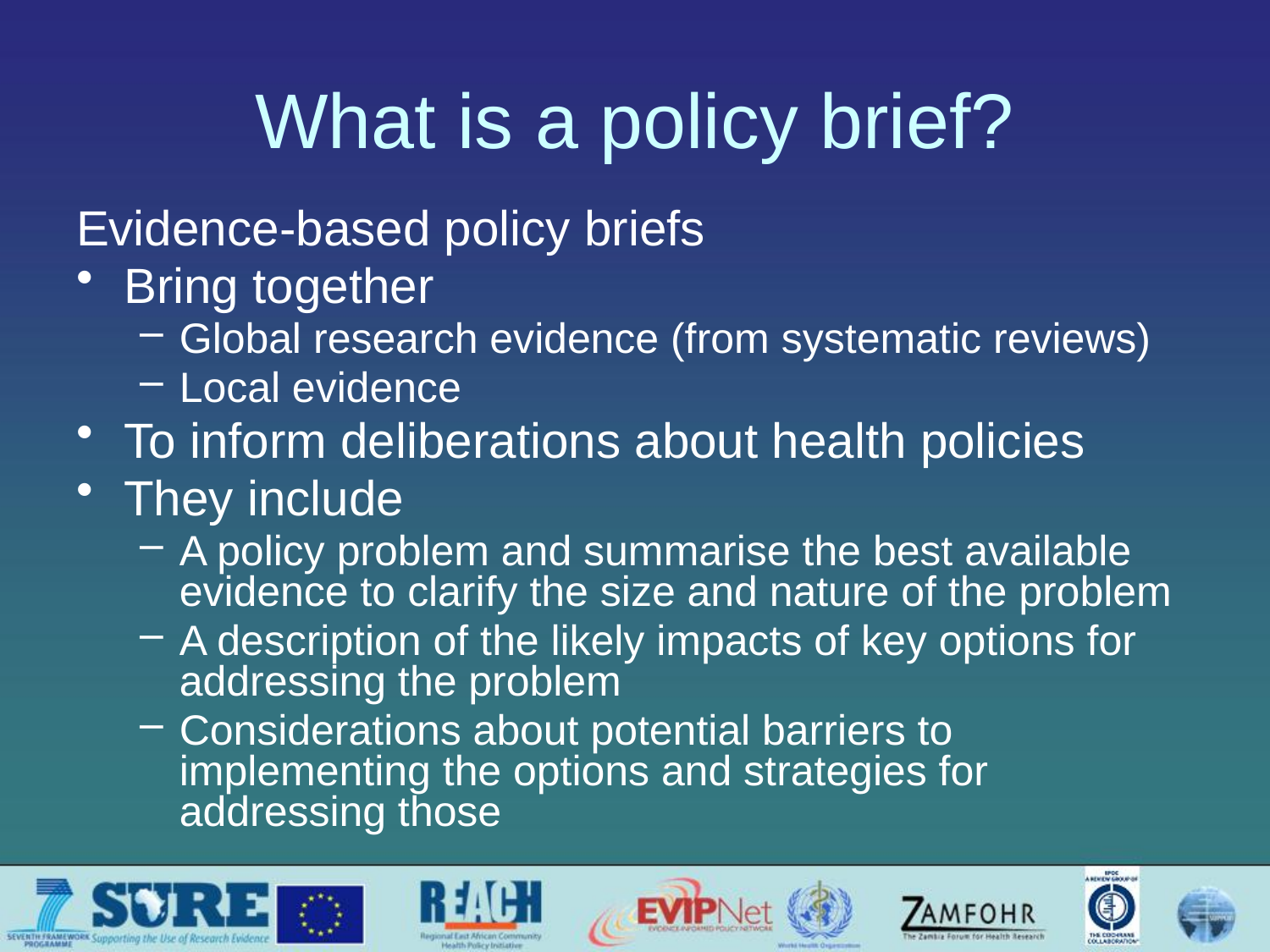

# What is a policy brief?
Evidence-based policy briefs
Bring together
Global research evidence (from systematic reviews)
Local evidence
To inform deliberations about health policies
They include
A policy problem and summarise the best available evidence to clarify the size and nature of the problem
A description of the likely impacts of key options for addressing the problem
Considerations about potential barriers to implementing the options and strategies for addressing those